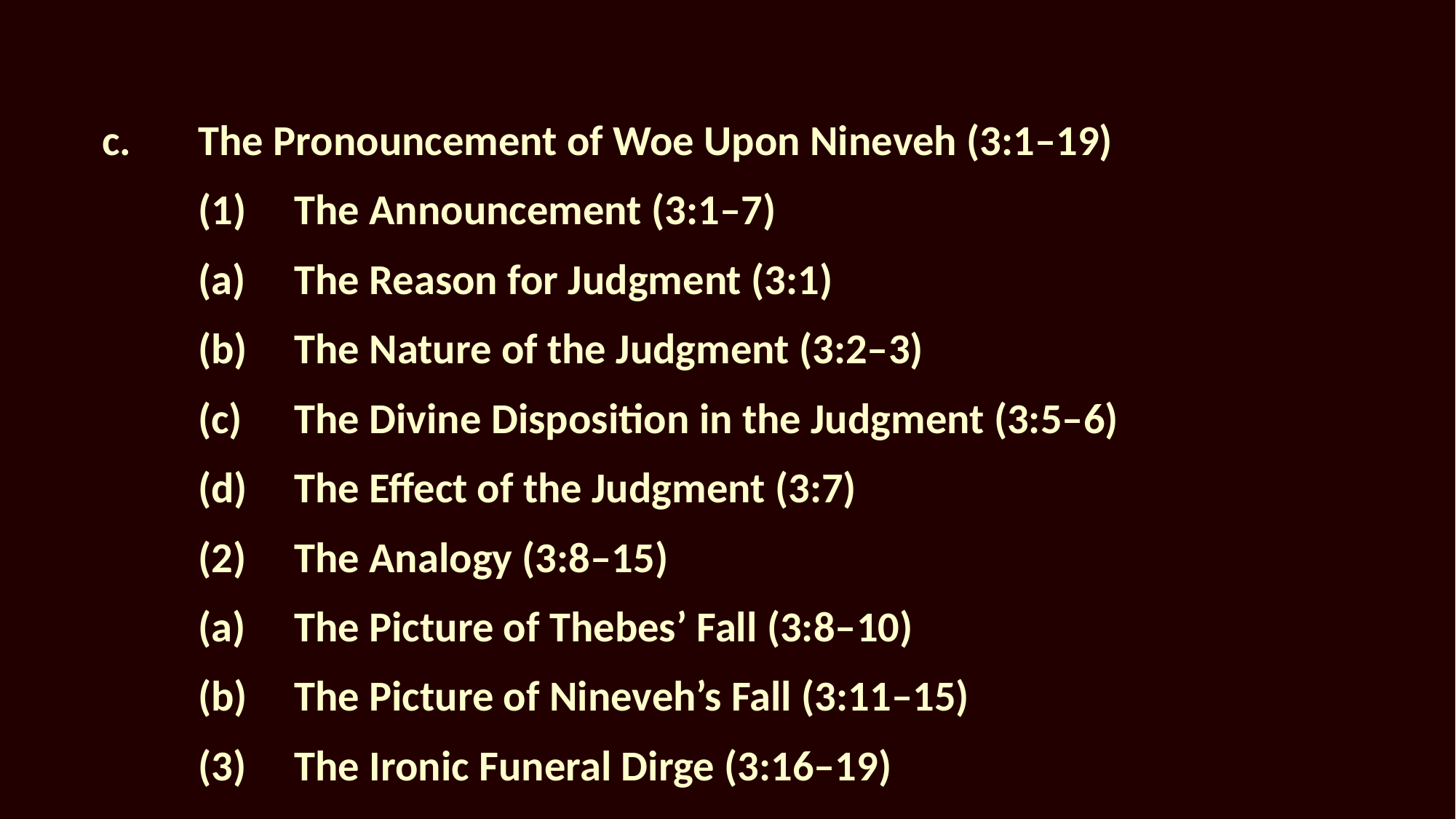

c.	The Pronouncement of Woe Upon Nineveh (3:1–19)
		(1)	The Announcement (3:1–7)
					(a)		The Reason for Judgment (3:1)
					(b)		The Nature of the Judgment (3:2–3)
					(c)		The Divine Disposition in the Judgment (3:5–6)
					(d)		The Effect of the Judgment (3:7)
		(2)		The Analogy (3:8–15)
					(a)		The Picture of Thebes’ Fall (3:8–10)
					(b)		The Picture of Nineveh’s Fall (3:11–15)
		(3)		The Ironic Funeral Dirge (3:16–19)